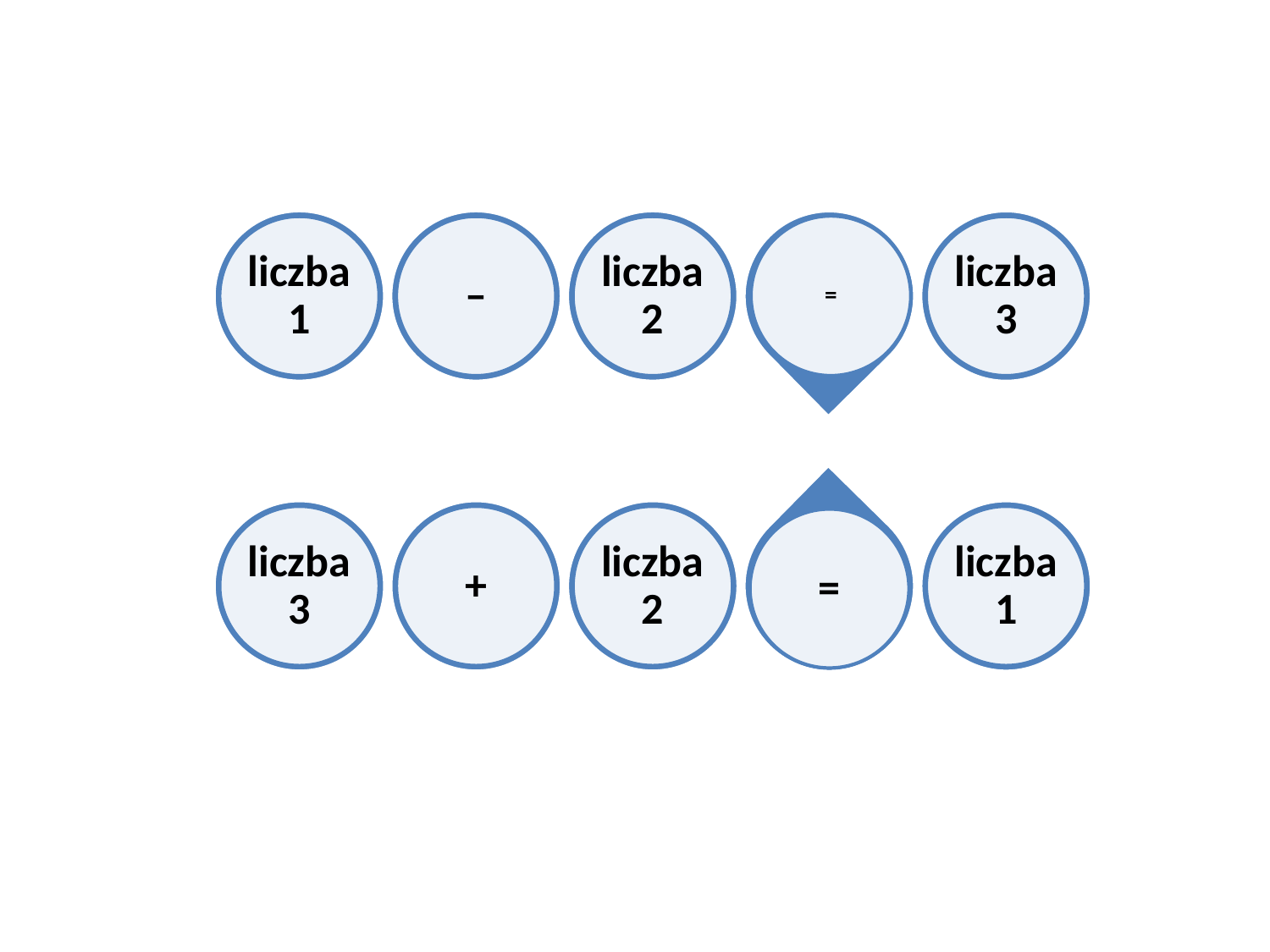

liczba 3
=
liczba 2
–
liczba 1
liczba 1
=
liczba 2
+
liczba 3